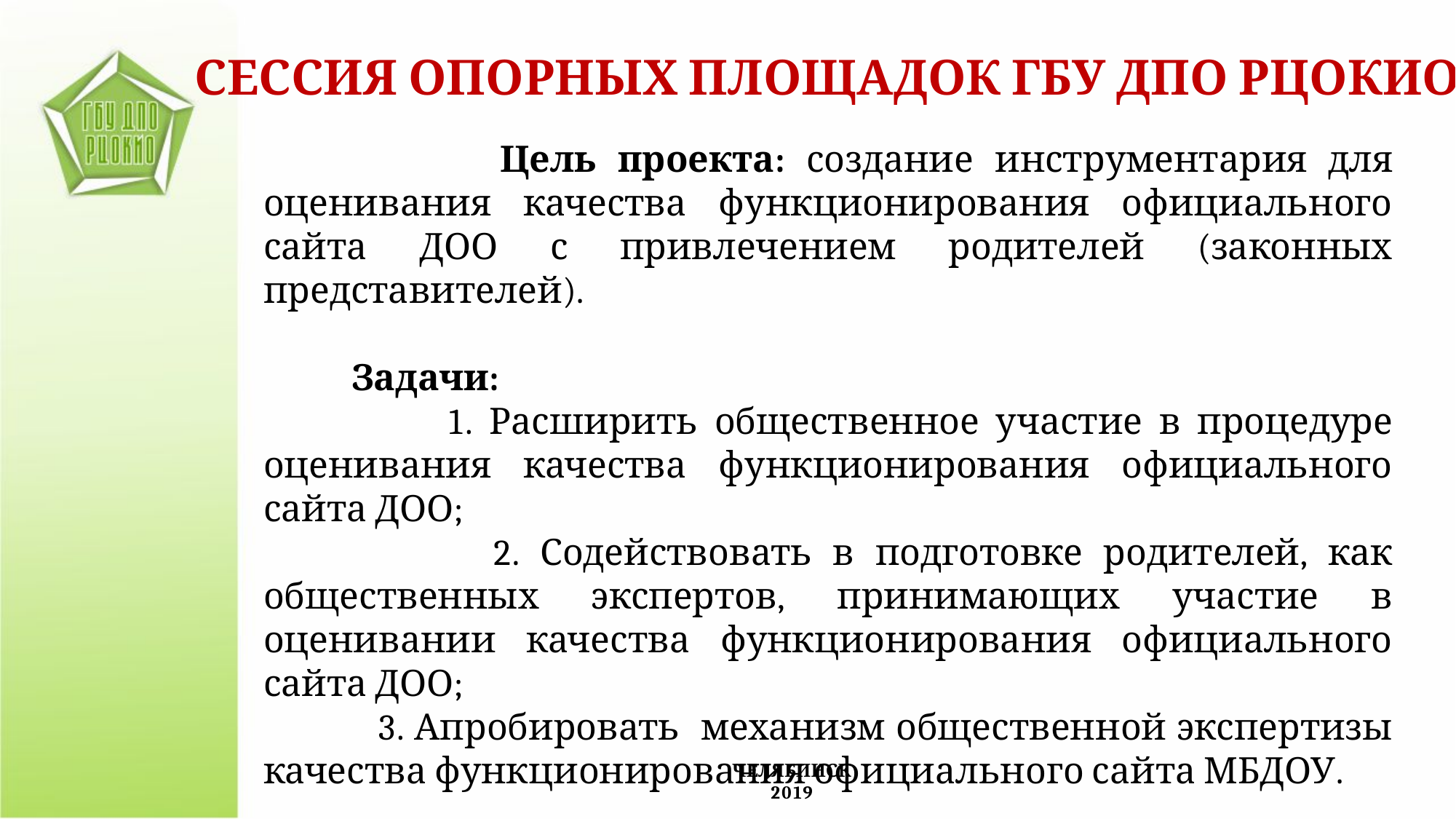

СЕССИЯ ОПОРНЫХ ПЛОЩАДОК ГБУ ДПО РЦОКИО
           Цель проекта: создание инструментария для оценивания качества функционирования официального сайта ДОО с привлечением родителей (законных представителей).

           Задачи:
           1. Расширить общественное участие в процедуре оценивания качества функционирования официального сайта ДОО;
           2. Содействовать в подготовке родителей, как общественных экспертов, принимающих участие в оценивании качества функционирования официального сайта ДОО;
           3. Апробировать  механизм общественной экспертизы качества функционирования официального сайта МБДОУ.
ЧЕЛЯБИНСК
2019